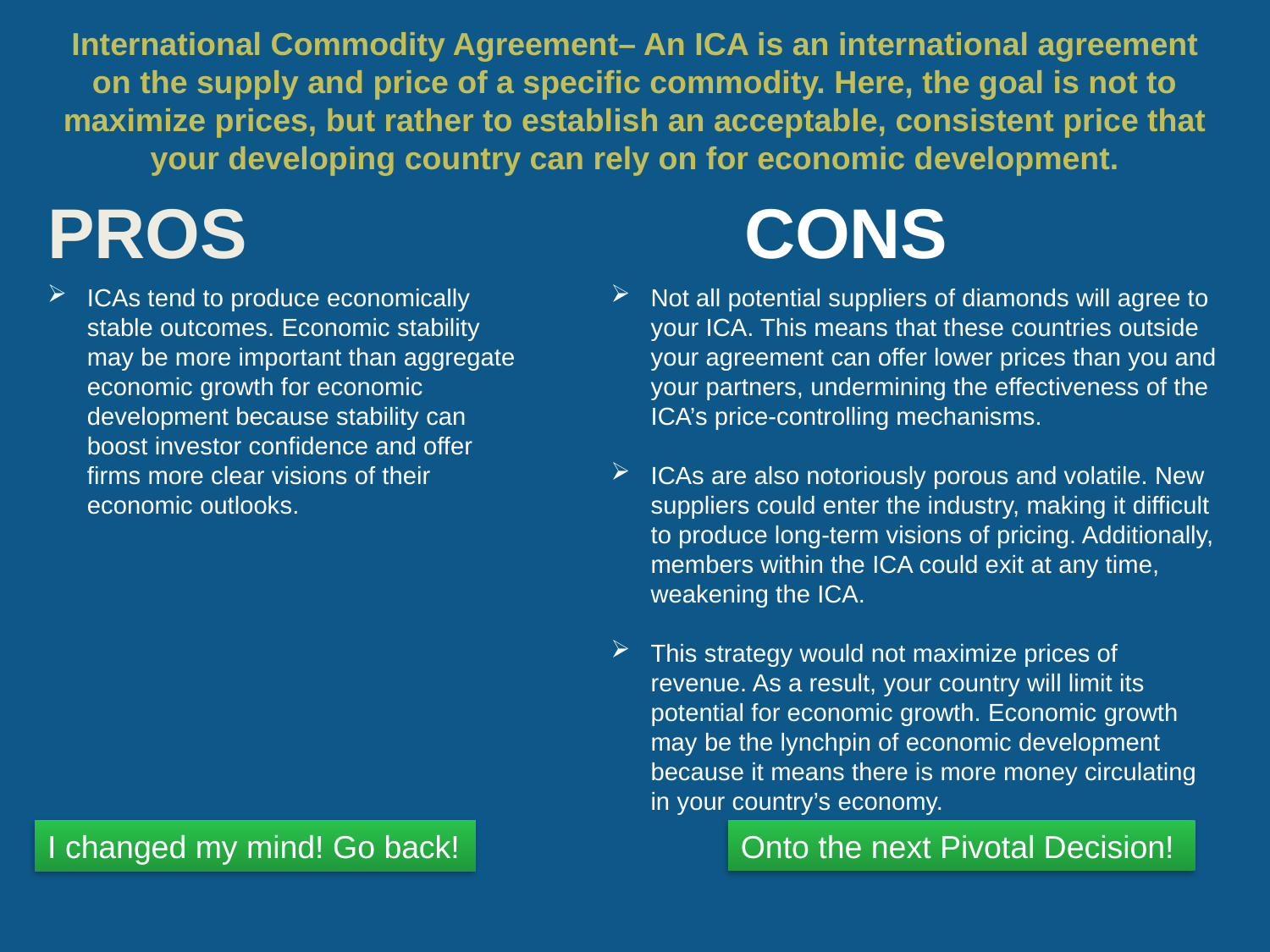

# International Commodity Agreement– An ICA is an international agreement on the supply and price of a specific commodity. Here, the goal is not to maximize prices, but rather to establish an acceptable, consistent price that your developing country can rely on for economic development.
ICAs tend to produce economically stable outcomes. Economic stability may be more important than aggregate economic growth for economic development because stability can boost investor confidence and offer firms more clear visions of their economic outlooks.

Not all potential suppliers of diamonds will agree to your ICA. This means that these countries outside your agreement can offer lower prices than you and your partners, undermining the effectiveness of the ICA’s price-controlling mechanisms.

ICAs are also notoriously porous and volatile. New suppliers could enter the industry, making it difficult to produce long-term visions of pricing. Additionally, members within the ICA could exit at any time, weakening the ICA.

This strategy would not maximize prices of revenue. As a result, your country will limit its potential for economic growth. Economic growth may be the lynchpin of economic development because it means there is more money circulating in your country’s economy.